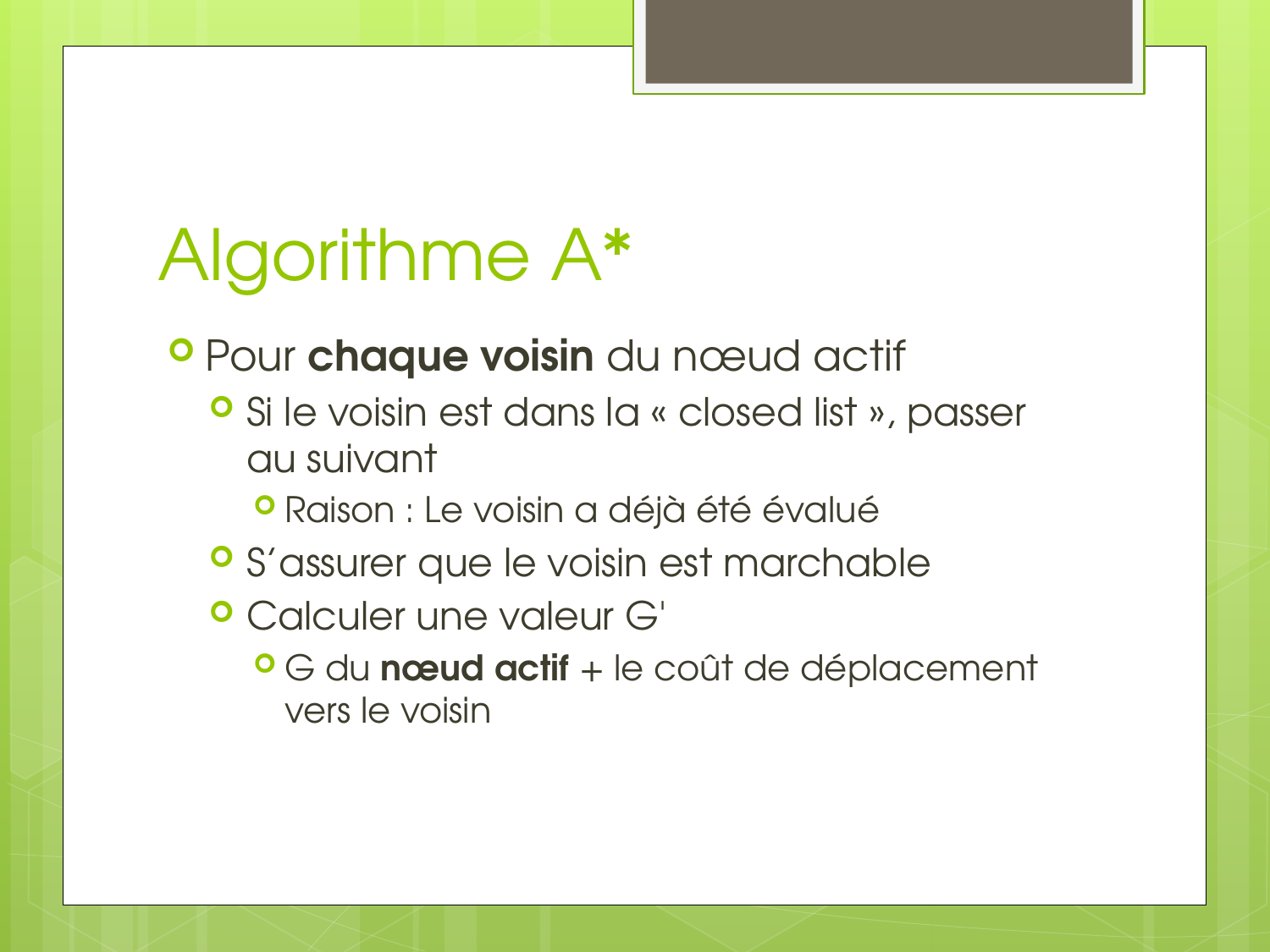

# Algorithme A*
Pour chaque voisin du nœud actif
Si le voisin est dans la « closed list », passer au suivant
Raison : Le voisin a déjà été évalué
S’assurer que le voisin est marchable
Calculer une valeur G'
G du nœud actif + le coût de déplacement vers le voisin